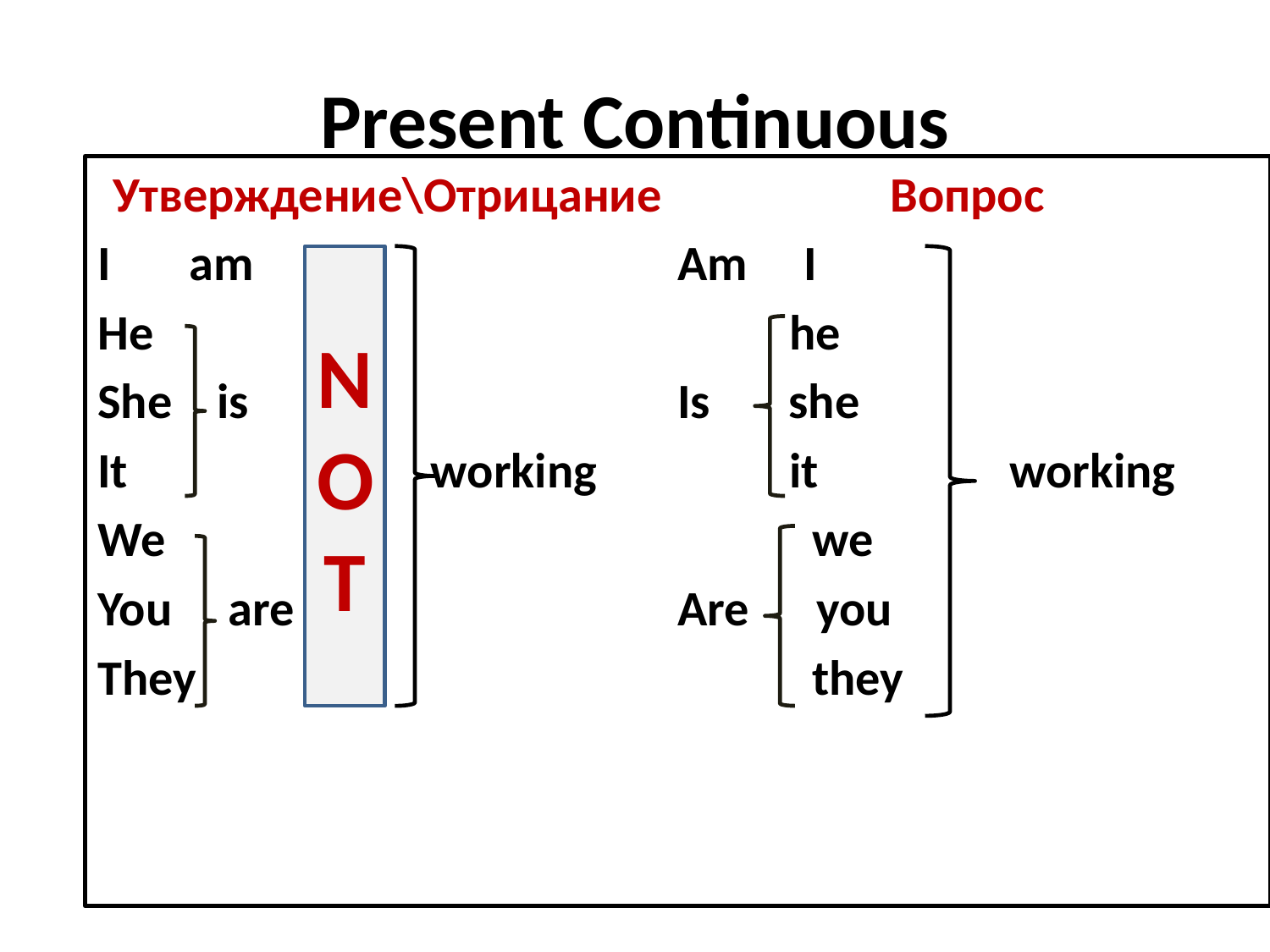

# Present Continuous
Утверждение\Отрицание
I       am
He
She    is
It                           working
We
You     are
They

Вопрос
Am     I
          he
Is       she
          it                 working
            we
Are      you
            they
N
O
T